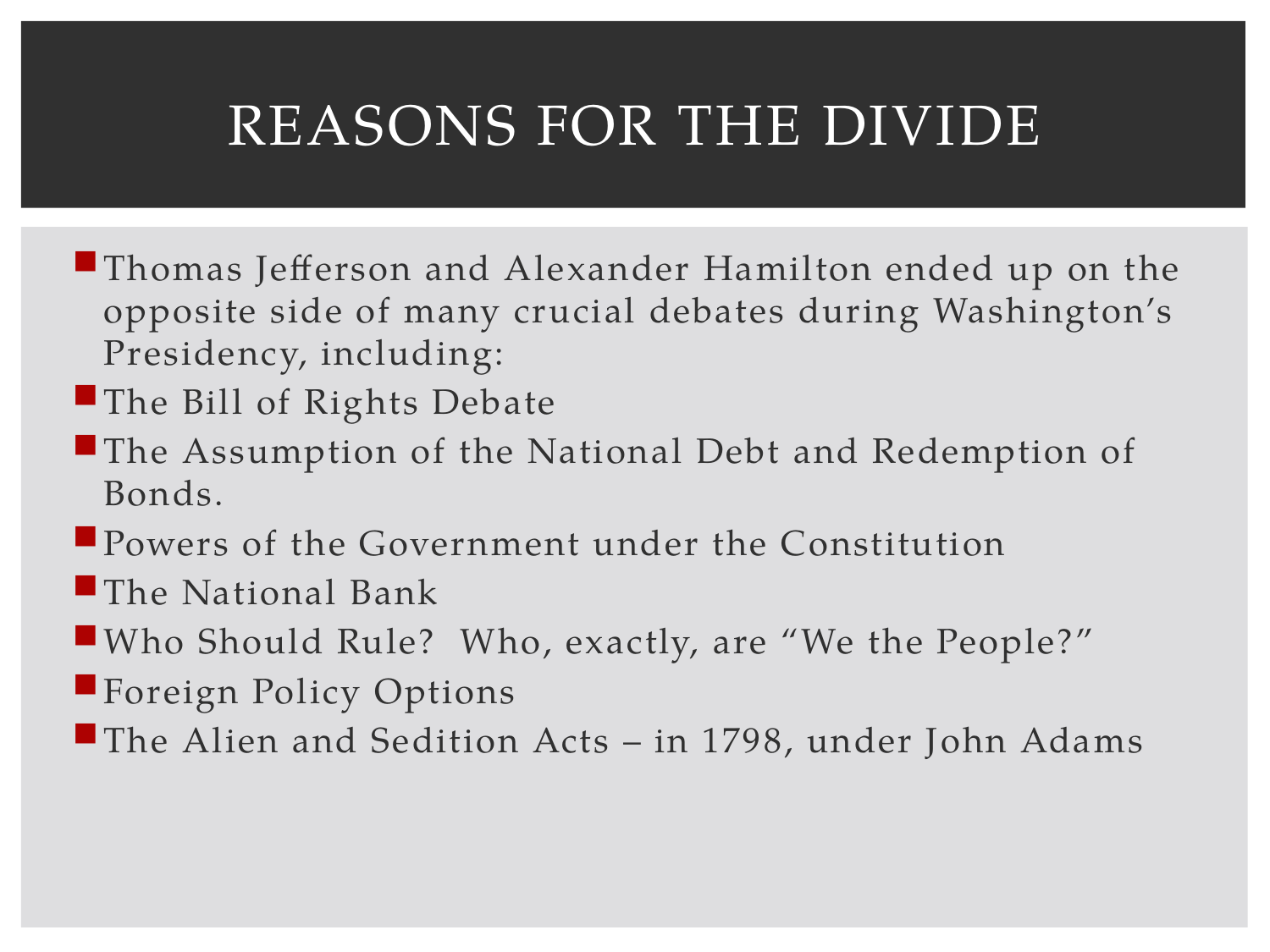

# Reasons for the Divide
Thomas Jefferson and Alexander Hamilton ended up on the opposite side of many crucial debates during Washington’s Presidency, including:
The Bill of Rights Debate
The Assumption of the National Debt and Redemption of Bonds.
Powers of the Government under the Constitution
The National Bank
Who Should Rule?  Who, exactly, are “We the People?”
Foreign Policy Options
The Alien and Sedition Acts – in 1798, under John Adams